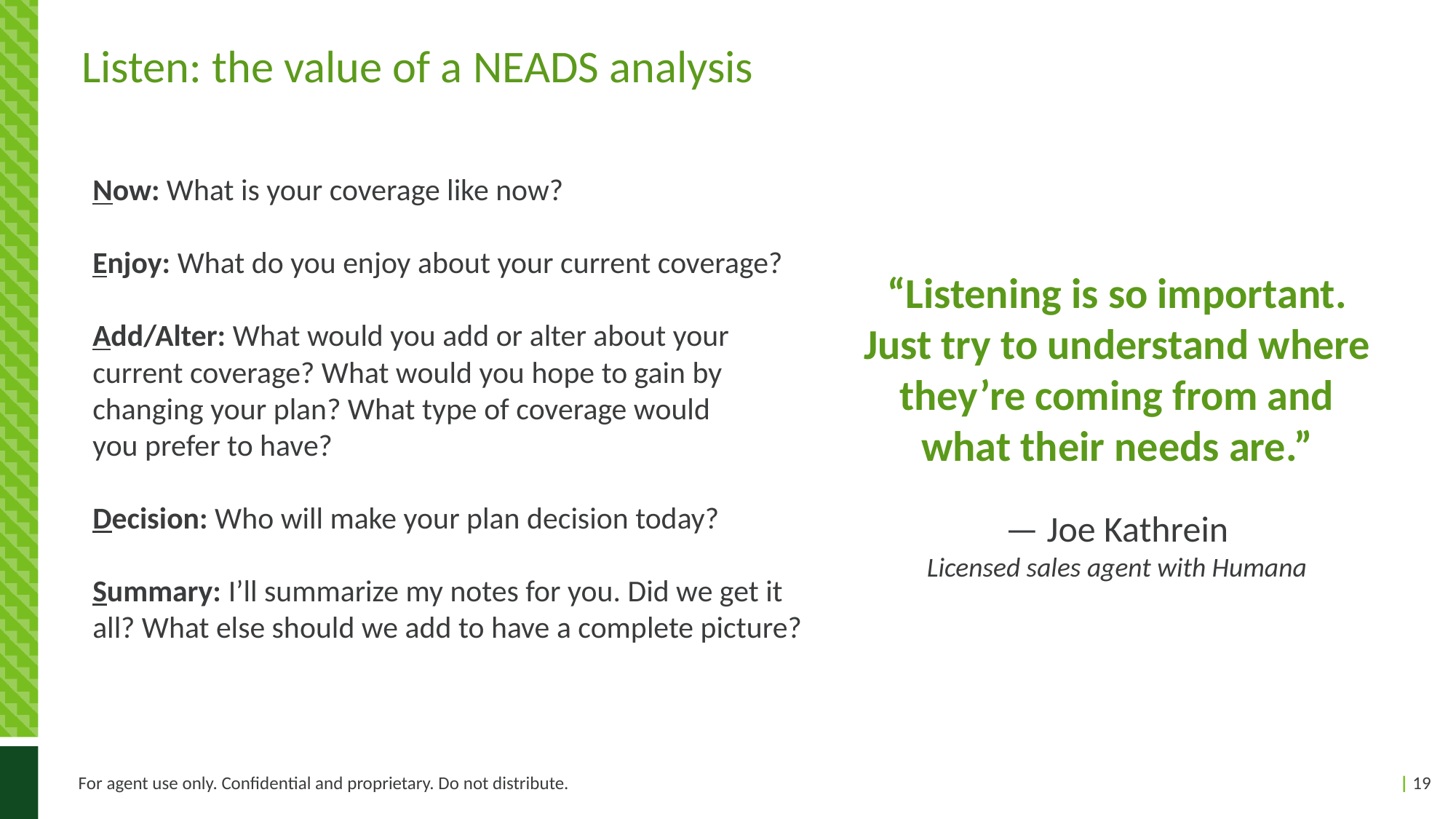

# Listen: the value of a NEADS analysis
Now: What is your coverage like now?

Enjoy: What do you enjoy about your current coverage?

Add/Alter: What would you add or alter about your current coverage? What would you hope to gain by changing your plan? What type of coverage would
you prefer to have?

Decision: Who will make your plan decision today?

Summary: I’ll summarize my notes for you. Did we get it all? What else should we add to have a complete picture?
“Listening is so important. Just try to understand where they’re coming from and what their needs are.”

— Joe Kathrein
Licensed sales agent with Humana
For agent use only. Confidential and proprietary. Do not distribute.
| 19